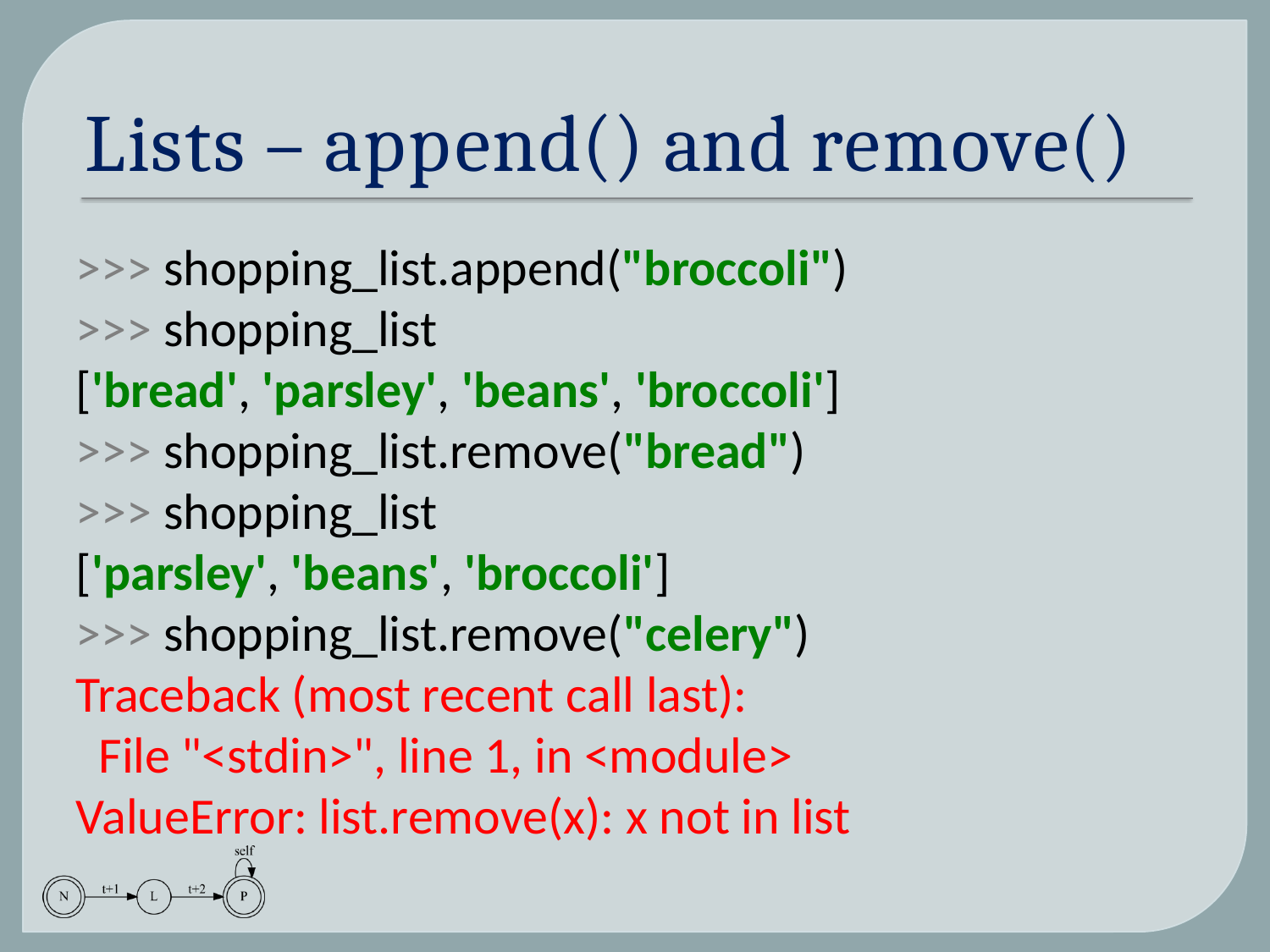

# Lists – append() and remove()
>>> shopping_list.append("broccoli")
>>> shopping_list
['bread', 'parsley', 'beans', 'broccoli']
>>> shopping_list.remove("bread")
>>> shopping_list
['parsley', 'beans', 'broccoli']
>>> shopping_list.remove("celery")
Traceback (most recent call last):
  File "<stdin>", line 1, in <module>
ValueError: list.remove(x): x not in list